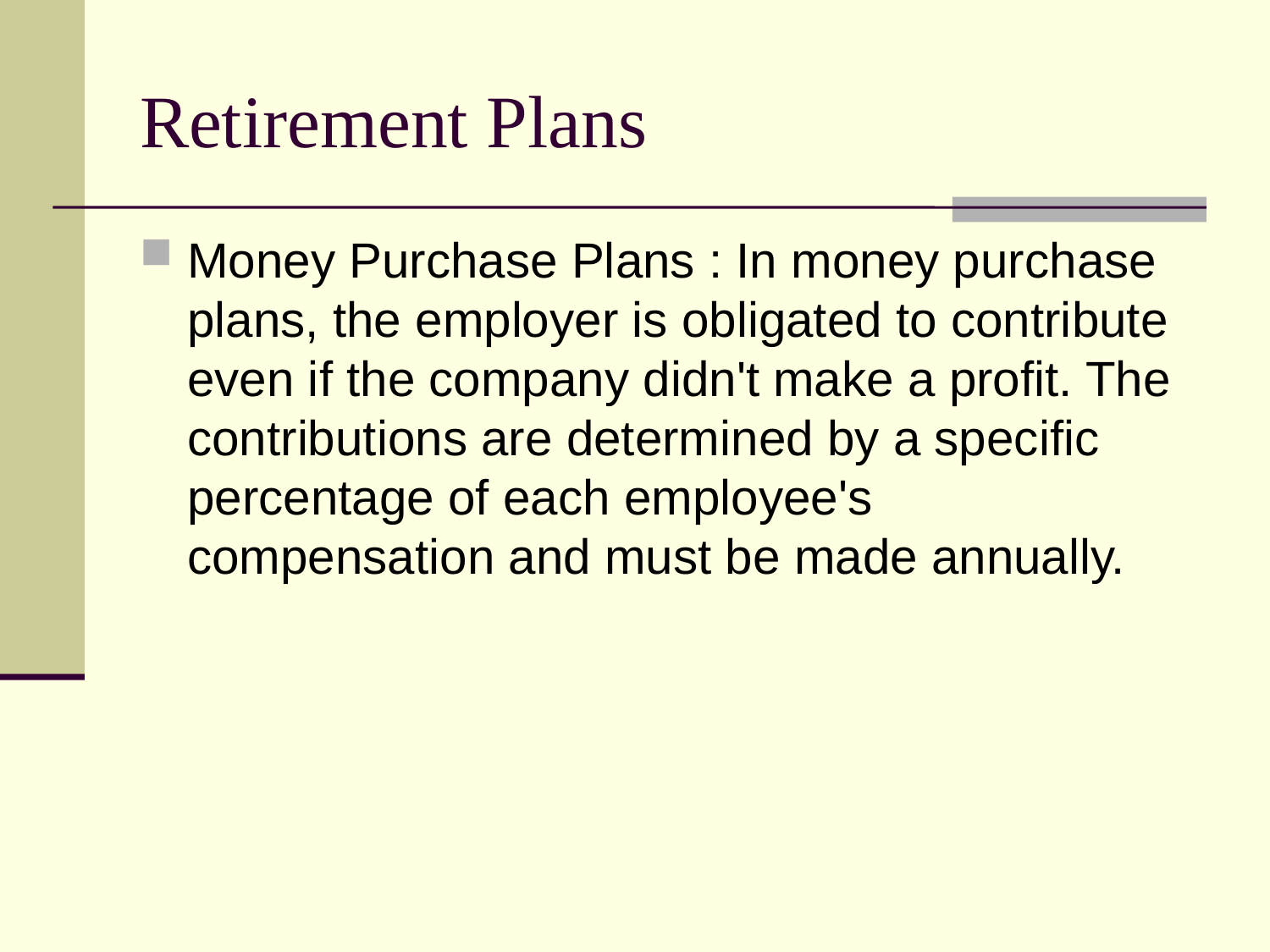

# Retirement Plans
Money Purchase Plans : In money purchase plans, the employer is obligated to contribute even if the company didn't make a profit. The contributions are determined by a specific percentage of each employee's compensation and must be made annually.